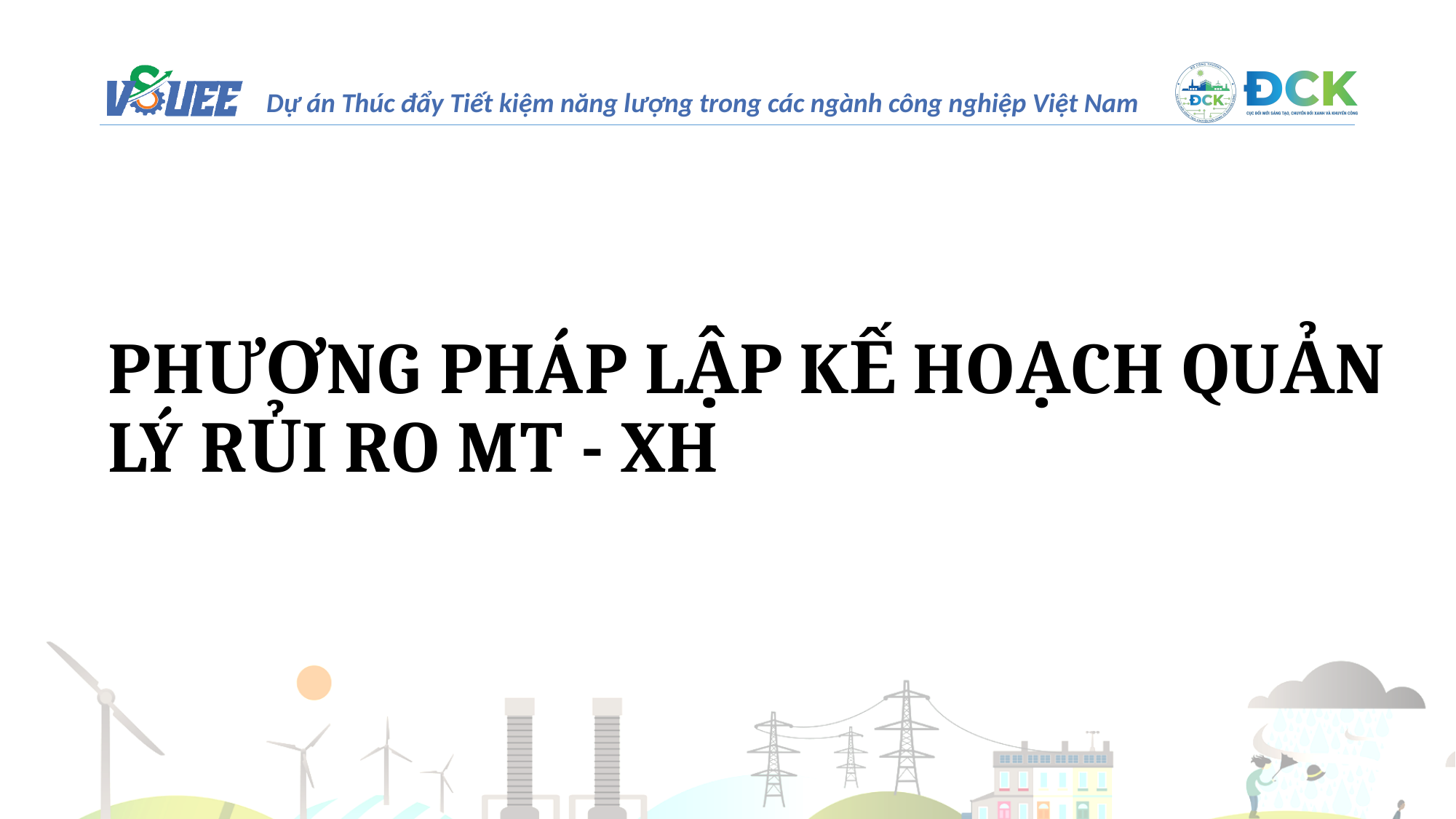

PHƯƠNG PHÁP LẬP KẾ HOẠCH QUẢN LÝ RỦI RO MT - XH